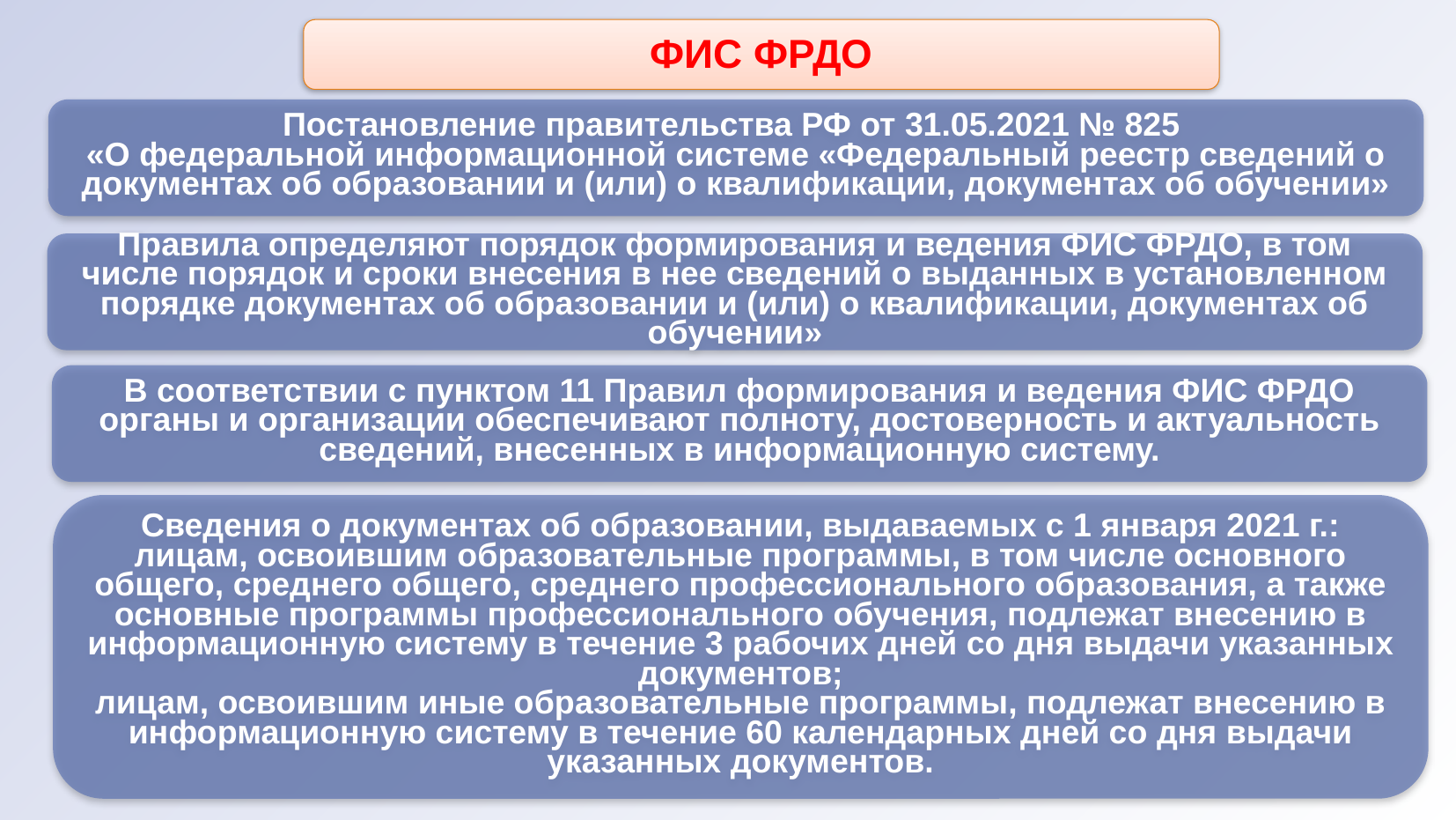

ФИС ФРДО

Постановление правительства РФ от 31.05.2021 № 825
«О федеральной информационной системе «Федеральный реестр сведений о документах об образовании и (или) о квалификации, документах об обучении»
Правила определяют порядок формирования и ведения ФИС ФРДО, в том числе порядок и сроки внесения в нее сведений о выданных в установленном порядке документах об образовании и (или) о квалификации, документах об обучении»
В соответствии с пунктом 11 Правил формирования и ведения ФИС ФРДО органы и организации обеспечивают полноту, достоверность и актуальность сведений, внесенных в информационную систему.
Сведения о документах об образовании, выдаваемых с 1 января 2021 г.:
лицам, освоившим образовательные программы, в том числе основного общего, среднего общего, среднего профессионального образования, а также основные программы профессионального обучения, подлежат внесению в информационную систему в течение 3 рабочих дней со дня выдачи указанных документов;
лицам, освоившим иные образовательные программы, подлежат внесению в информационную систему в течение 60 календарных дней со дня выдачи указанных документов.